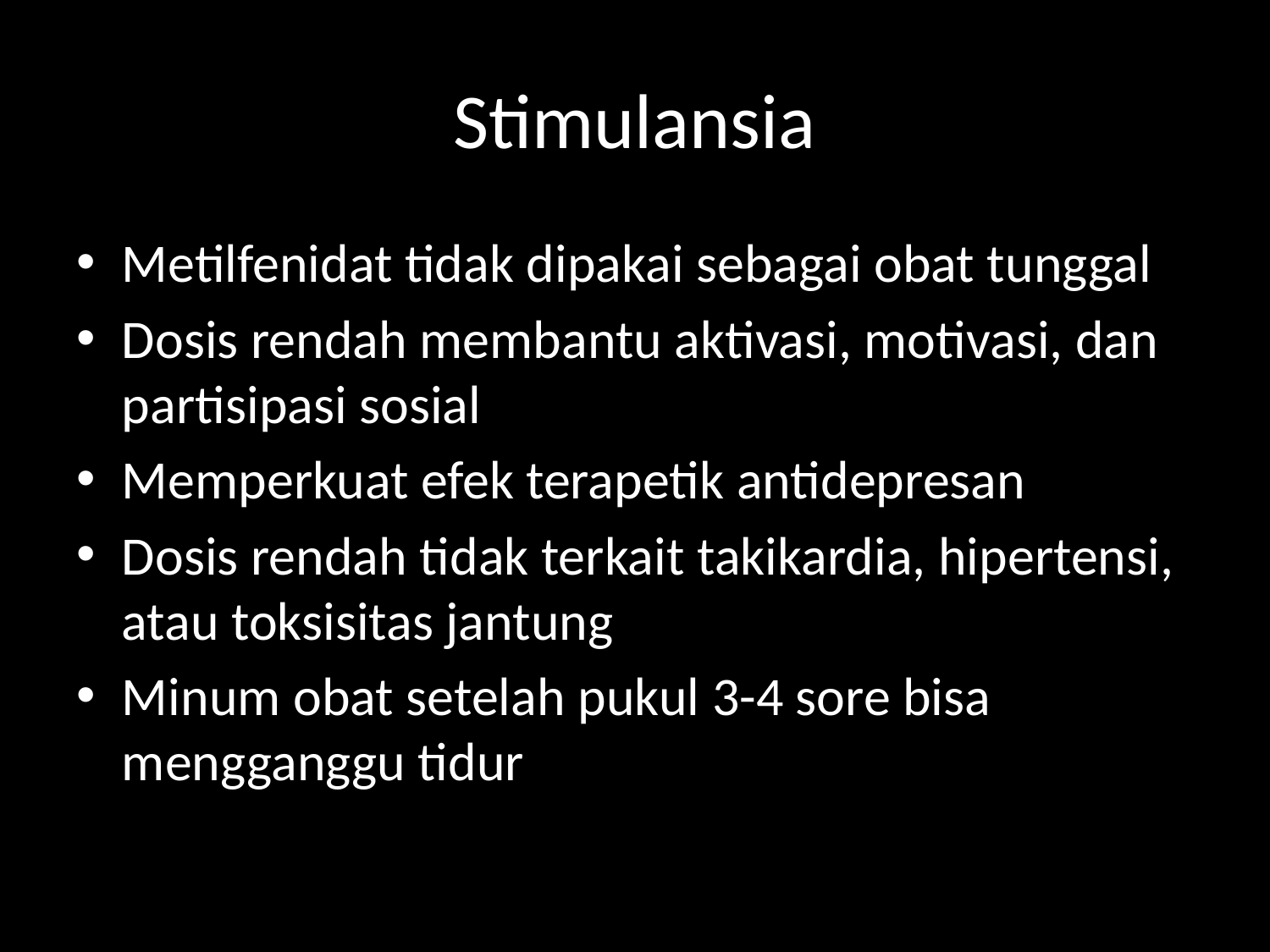

# Stimulansia
Metilfenidat tidak dipakai sebagai obat tunggal
Dosis rendah membantu aktivasi, motivasi, dan partisipasi sosial
Memperkuat efek terapetik antidepresan
Dosis rendah tidak terkait takikardia, hipertensi, atau toksisitas jantung
Minum obat setelah pukul 3-4 sore bisa mengganggu tidur